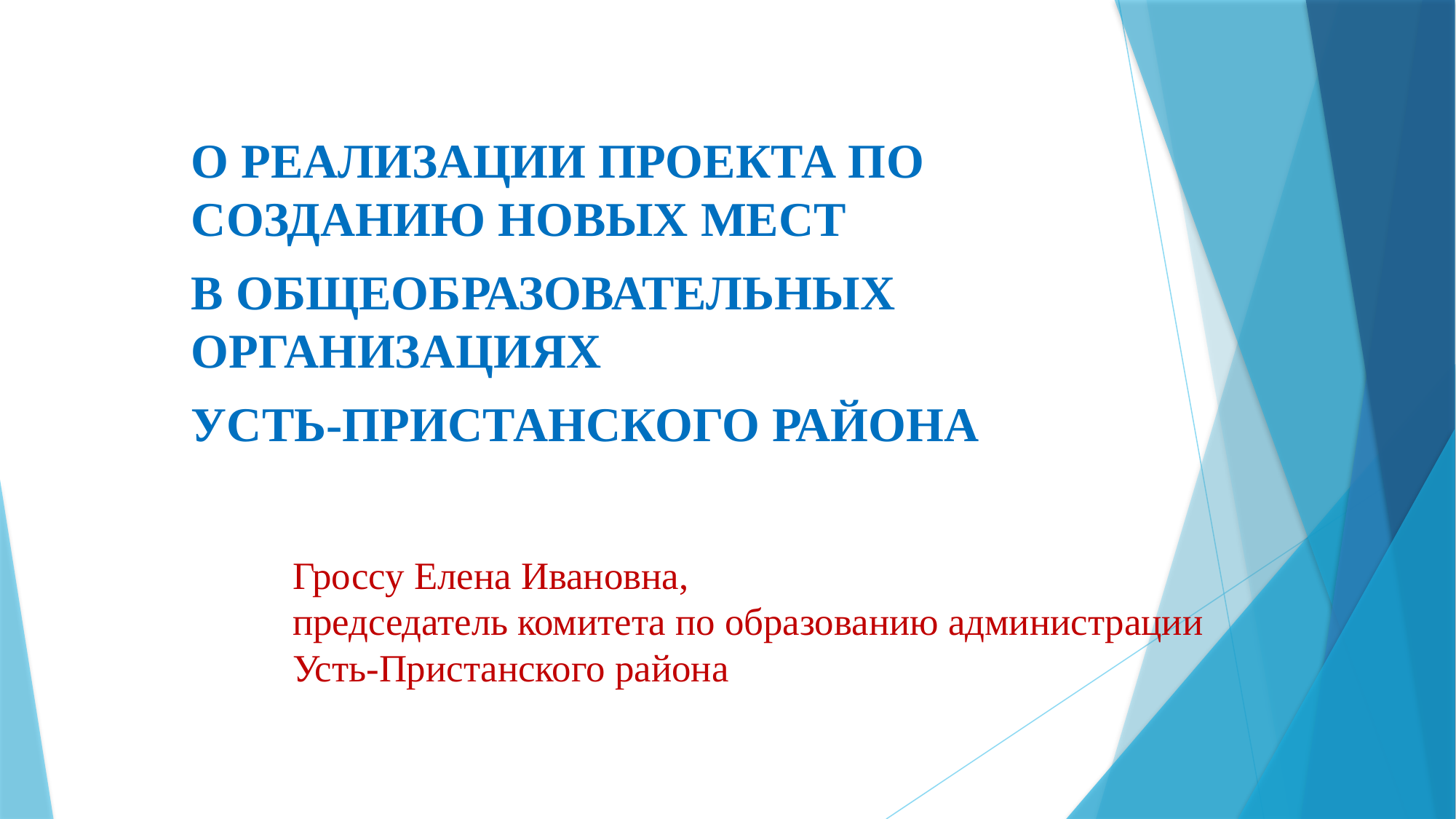

О реализации проекта по созданию новых мест
в общеобразовательных организациях
Усть-Пристанского района
# Гроссу Елена Ивановна, председатель комитета по образованию администрации Усть-Пристанского района